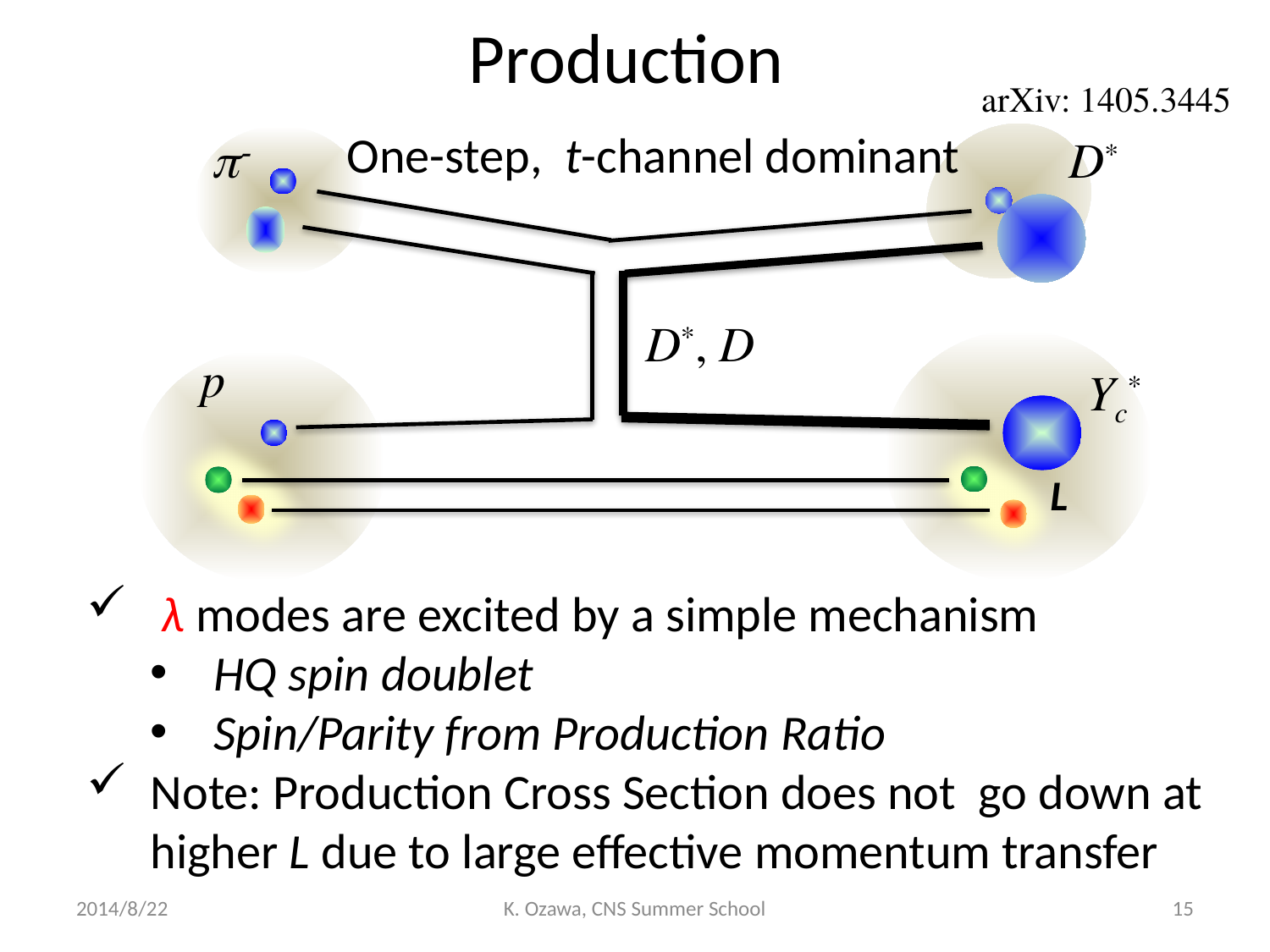

# Production
arXiv: 1405.3445

One-step,  t-channel dominant
π−
D*

D*, D

Yc*

L

p

 λ modes are excited by a simple mechanism
HQ spin doublet
Spin/Parity from Production Ratio
Note: Production Cross Section does not  go down at higher L due to large effective momentum transfer

2014/8/22
K. Ozawa, CNS Summer School
15